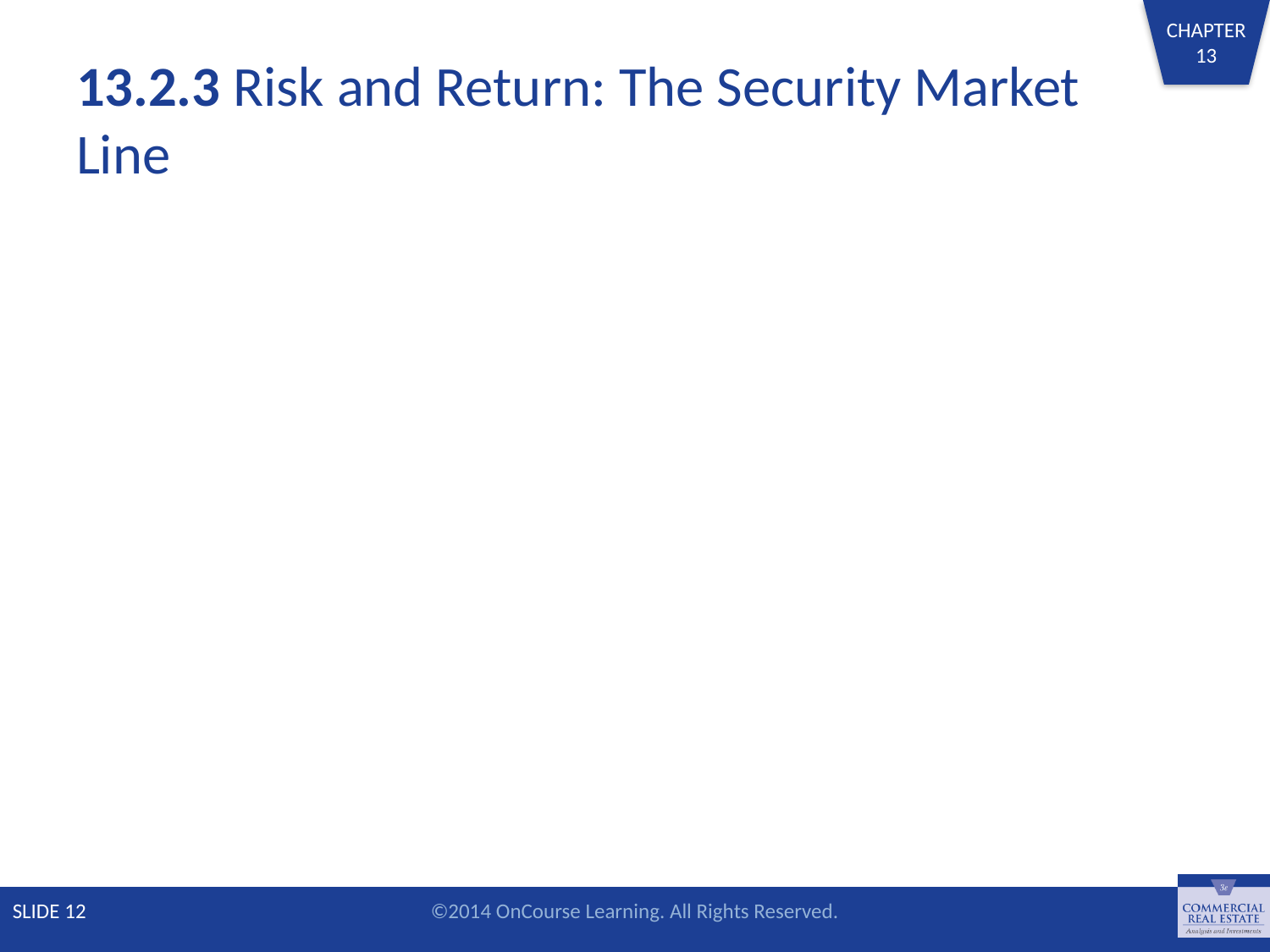

# 13.2.3 Risk and Return: The Security Market Line

SLIDE 12